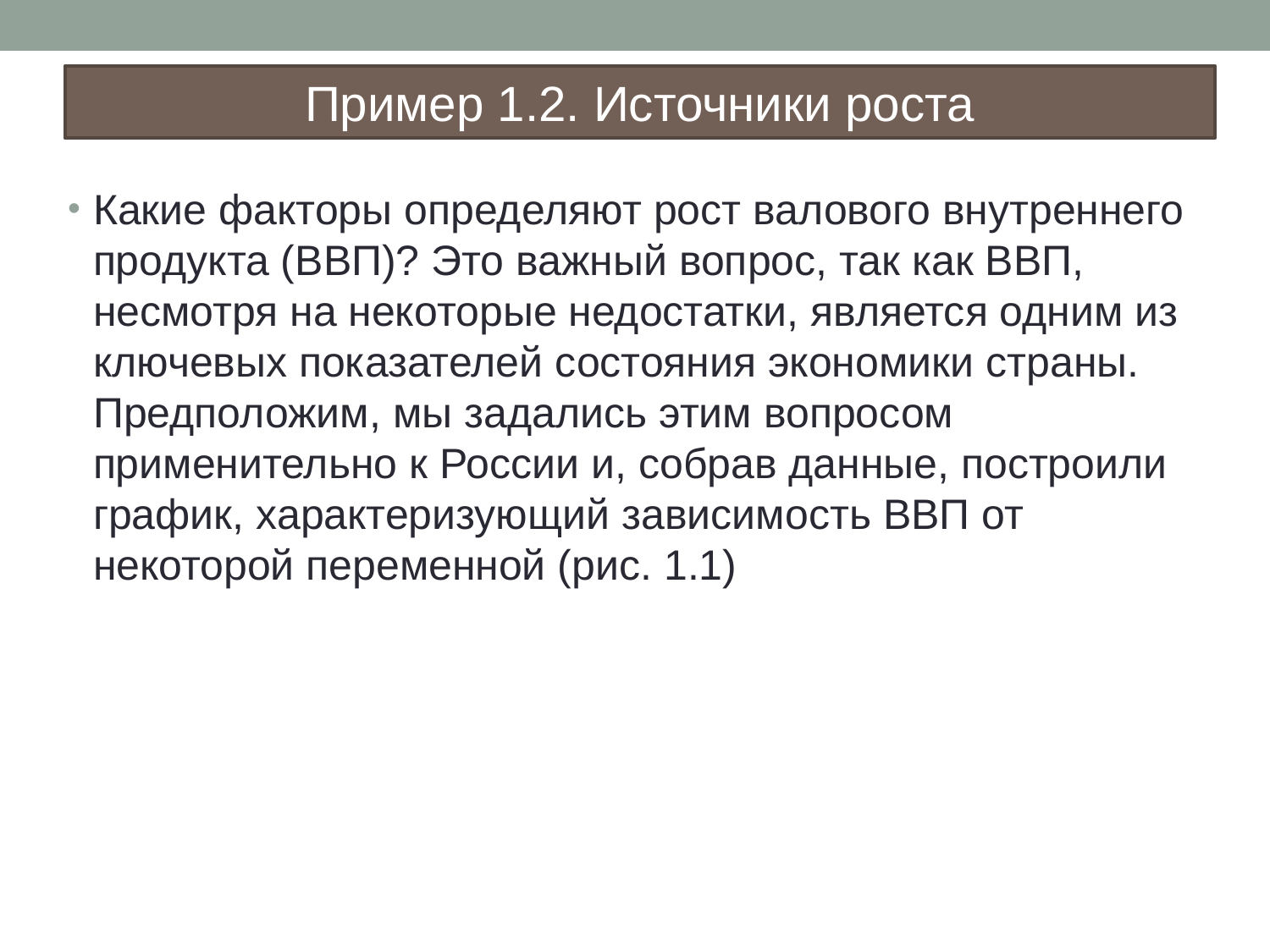

Пример 1.2. Источники роста
# Какие факторы определяют рост валового внутреннего продукта (ВВП)? Это важный вопрос, так как ВВП, несмотря на некоторые недостатки, является одним из ключевых показателей состояния экономики страны. Предположим, мы задались этим вопросом применительно к России и, собрав данные, построили график, характеризующий зависимость ВВП от некоторой переменной (рис. 1.1)